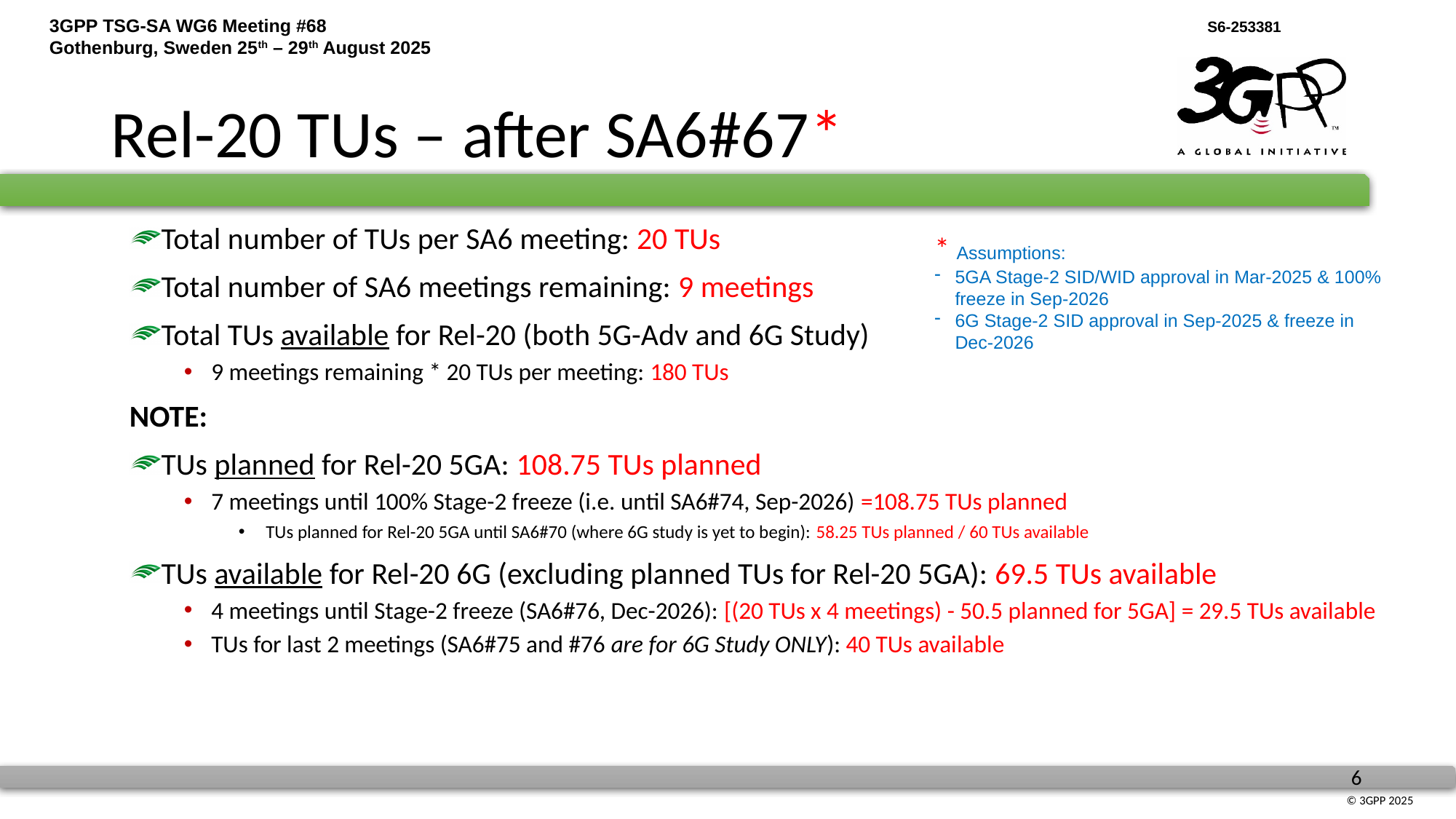

# Rel-20 TUs – after SA6#67*
Total number of TUs per SA6 meeting: 20 TUs
Total number of SA6 meetings remaining: 9 meetings
Total TUs available for Rel-20 (both 5G-Adv and 6G Study)
9 meetings remaining * 20 TUs per meeting: 180 TUs
NOTE:
TUs planned for Rel-20 5GA: 108.75 TUs planned
7 meetings until 100% Stage-2 freeze (i.e. until SA6#74, Sep-2026) =108.75 TUs planned
TUs planned for Rel-20 5GA until SA6#70 (where 6G study is yet to begin): 58.25 TUs planned / 60 TUs available
TUs available for Rel-20 6G (excluding planned TUs for Rel-20 5GA): 69.5 TUs available
4 meetings until Stage-2 freeze (SA6#76, Dec-2026): [(20 TUs x 4 meetings) - 50.5 planned for 5GA] = 29.5 TUs available
TUs for last 2 meetings (SA6#75 and #76 are for 6G Study ONLY): 40 TUs available
* Assumptions:
5GA Stage-2 SID/WID approval in Mar-2025 & 100% freeze in Sep-2026
6G Stage-2 SID approval in Sep-2025 & freeze in Dec-2026